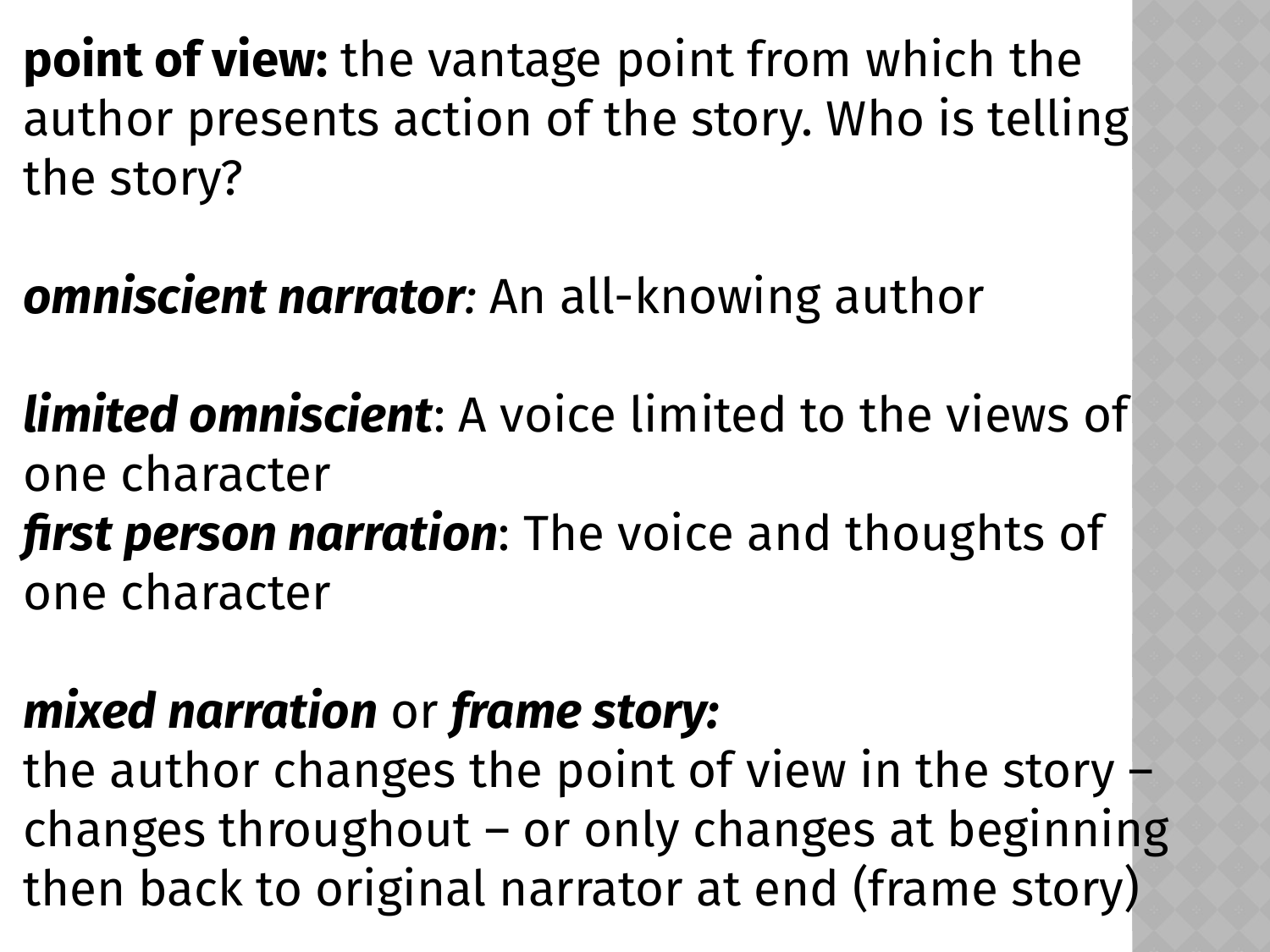

point of view: the vantage point from which the author presents action of the story. Who is telling the story?

omniscient narrator: An all-knowing author

limited omniscient: A voice limited to the views of one character
first person narration: The voice and thoughts of one character

mixed narration or frame story:
the author changes the point of view in the story – changes throughout – or only changes at beginning then back to original narrator at end (frame story)